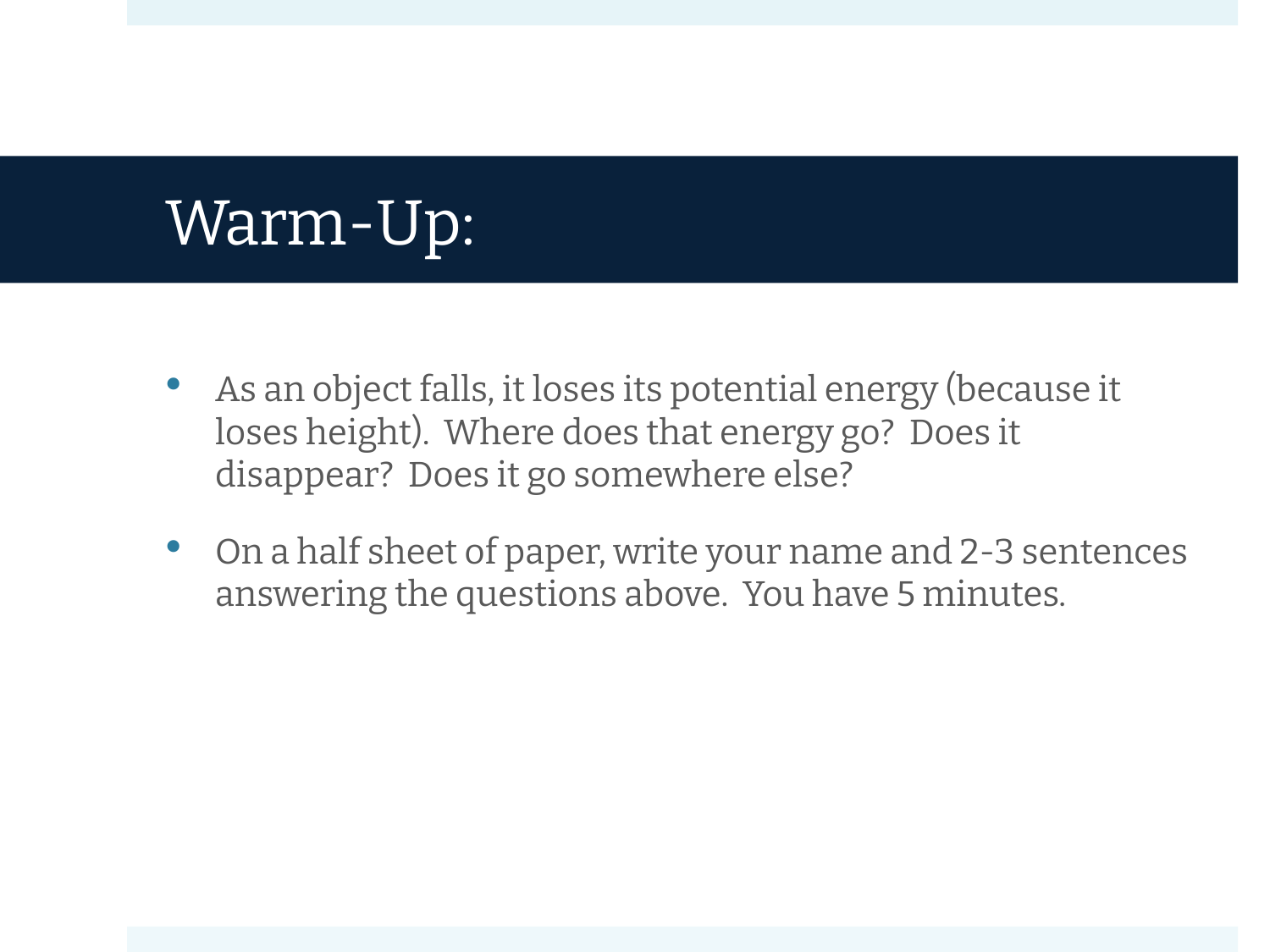

# Warm-Up:
As an object falls, it loses its potential energy (because it loses height).  Where does that energy go?  Does it disappear?  Does it go somewhere else?
On a half sheet of paper, write your name and 2-3 sentences answering the questions above.  You have 5 minutes.